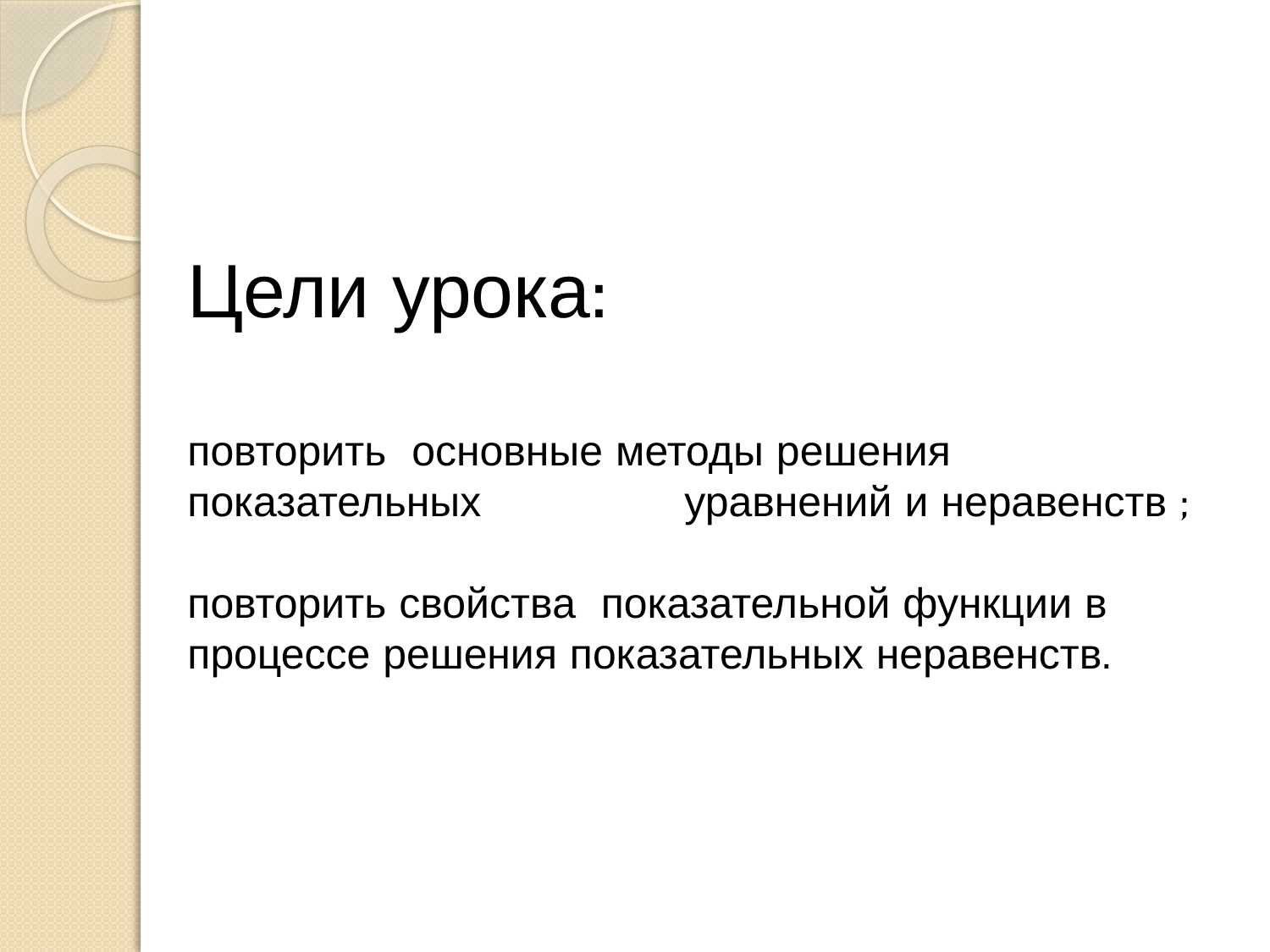

# Цели урока: повторить  основные методы решения показательных                уравнений и неравенств ; повторить свойства  показательной функции в процессе решения показательных неравенств.